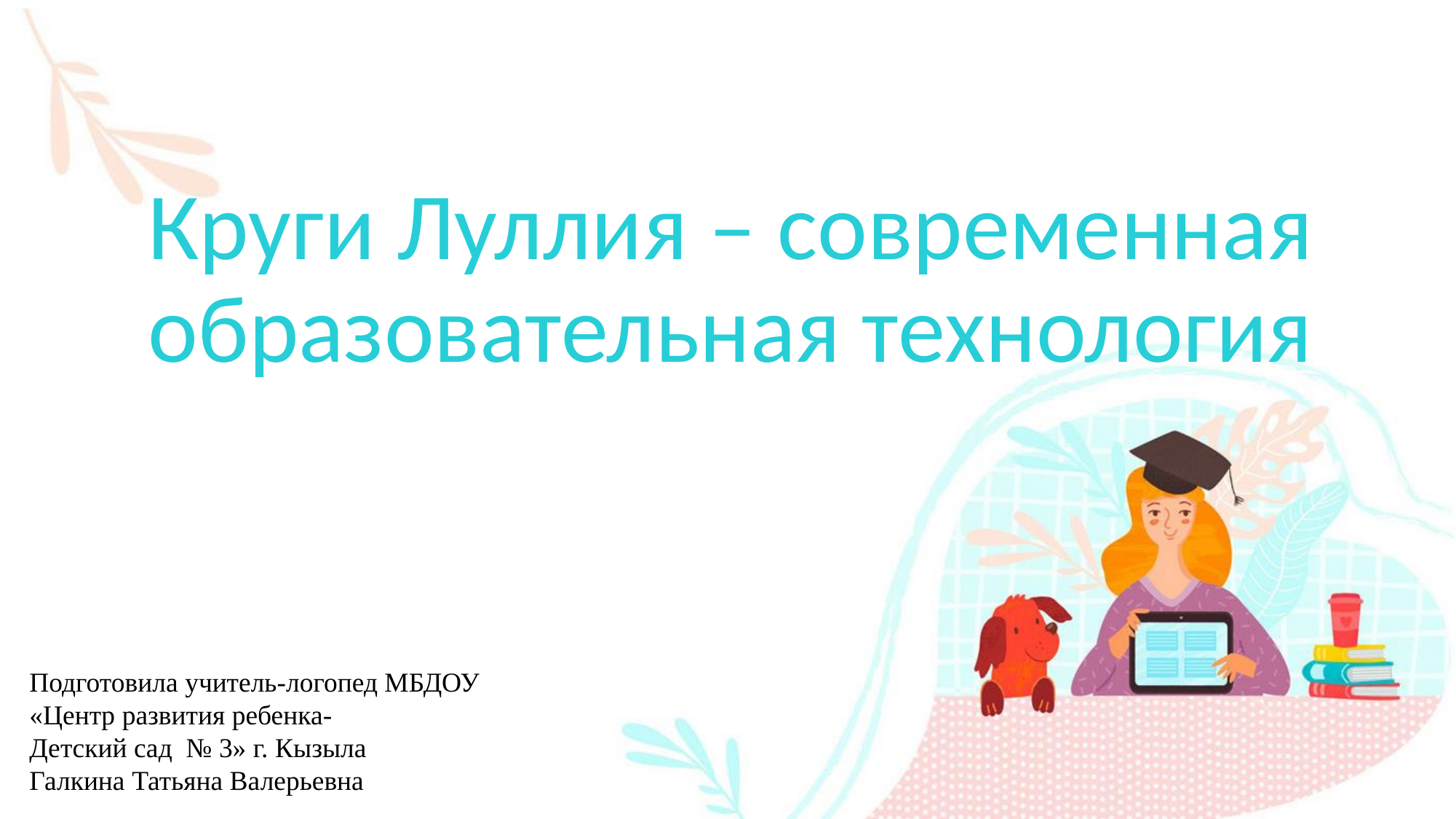

# Круги Луллия – современная образовательная технология
Подготовила учитель-логопед МБДОУ «Центр развития ребенка-
Детский сад  № 3» г. Кызыла
Галкина Татьяна Валерьевна